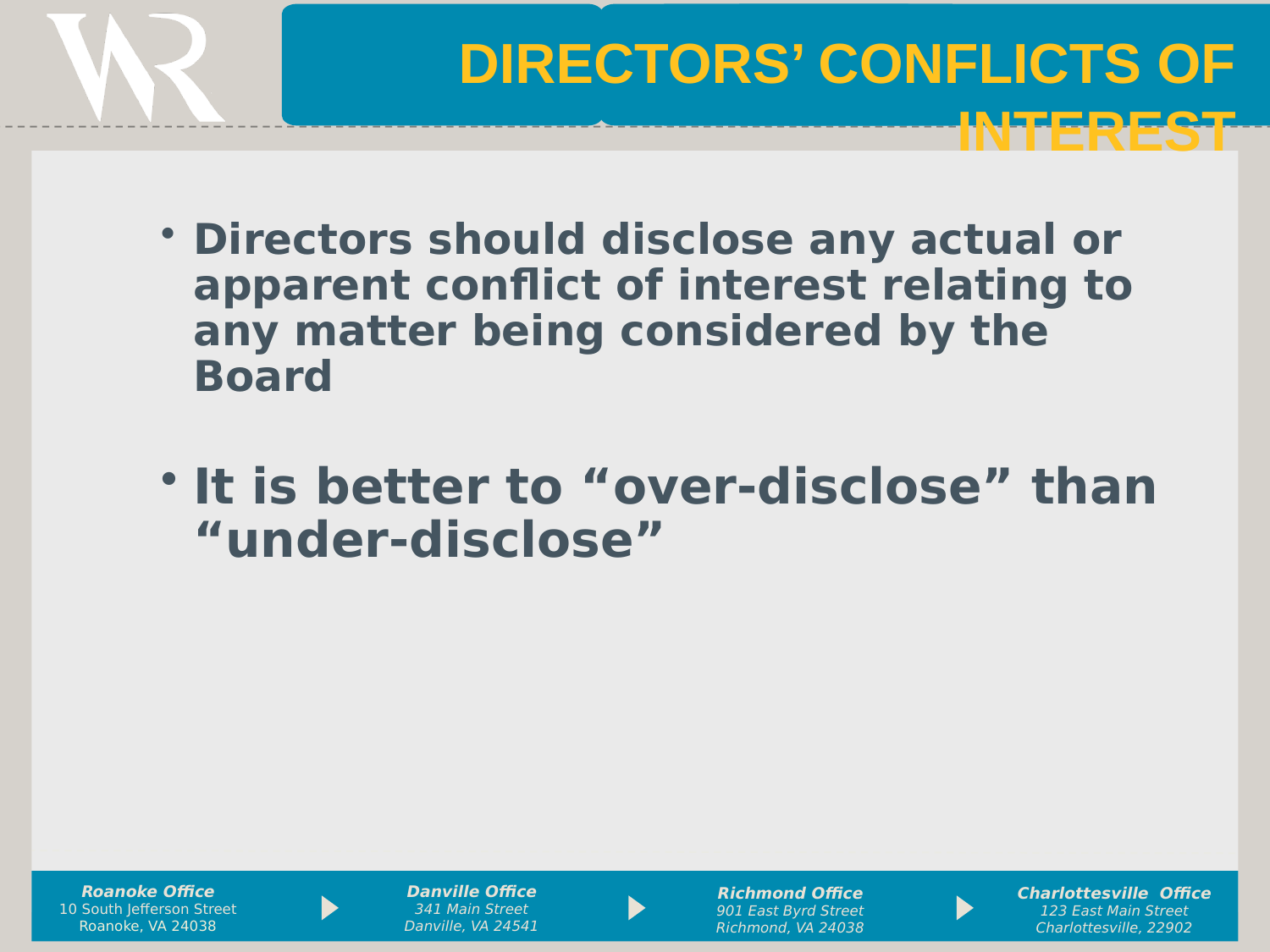

Directors’ Conflicts of Interest
Directors should disclose any actual or apparent conflict of interest relating to any matter being considered by the Board
It is better to “over-disclose” than “under-disclose”